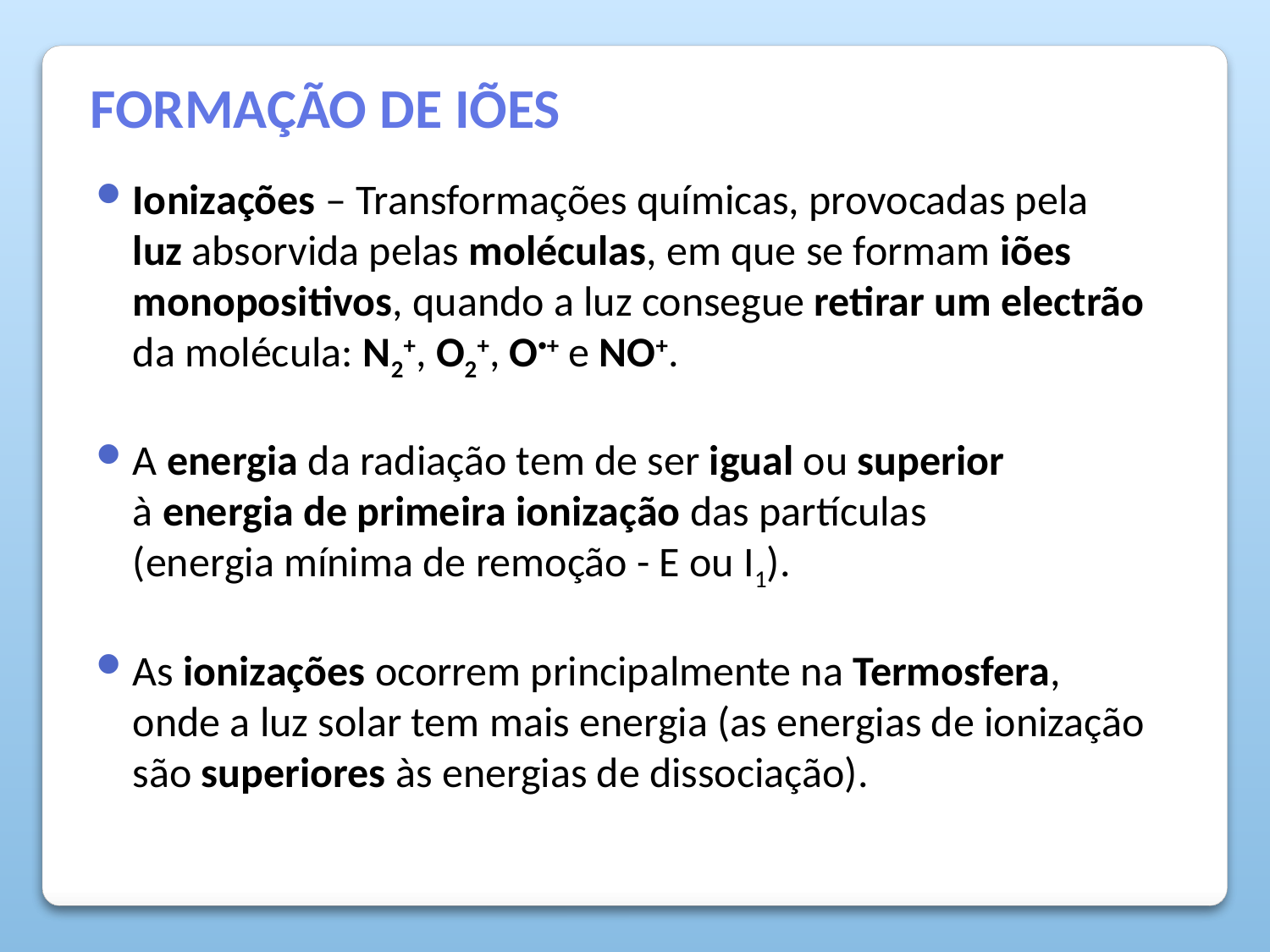

FORMAÇÃO DE IÕES
Ionizações – Transformações químicas, provocadas pela
luz absorvida pelas moléculas, em que se formam iões monopositivos, quando a luz consegue retirar um electrão da molécula: N2+, O2+, O•+ e NO+.

A energia da radiação tem de ser igual ou superior
à energia de primeira ionização das partículas
(energia mínima de remoção - E ou I1).

As ionizações ocorrem principalmente na Termosfera,
onde a luz solar tem mais energia (as energias de ionização são superiores às energias de dissociação).